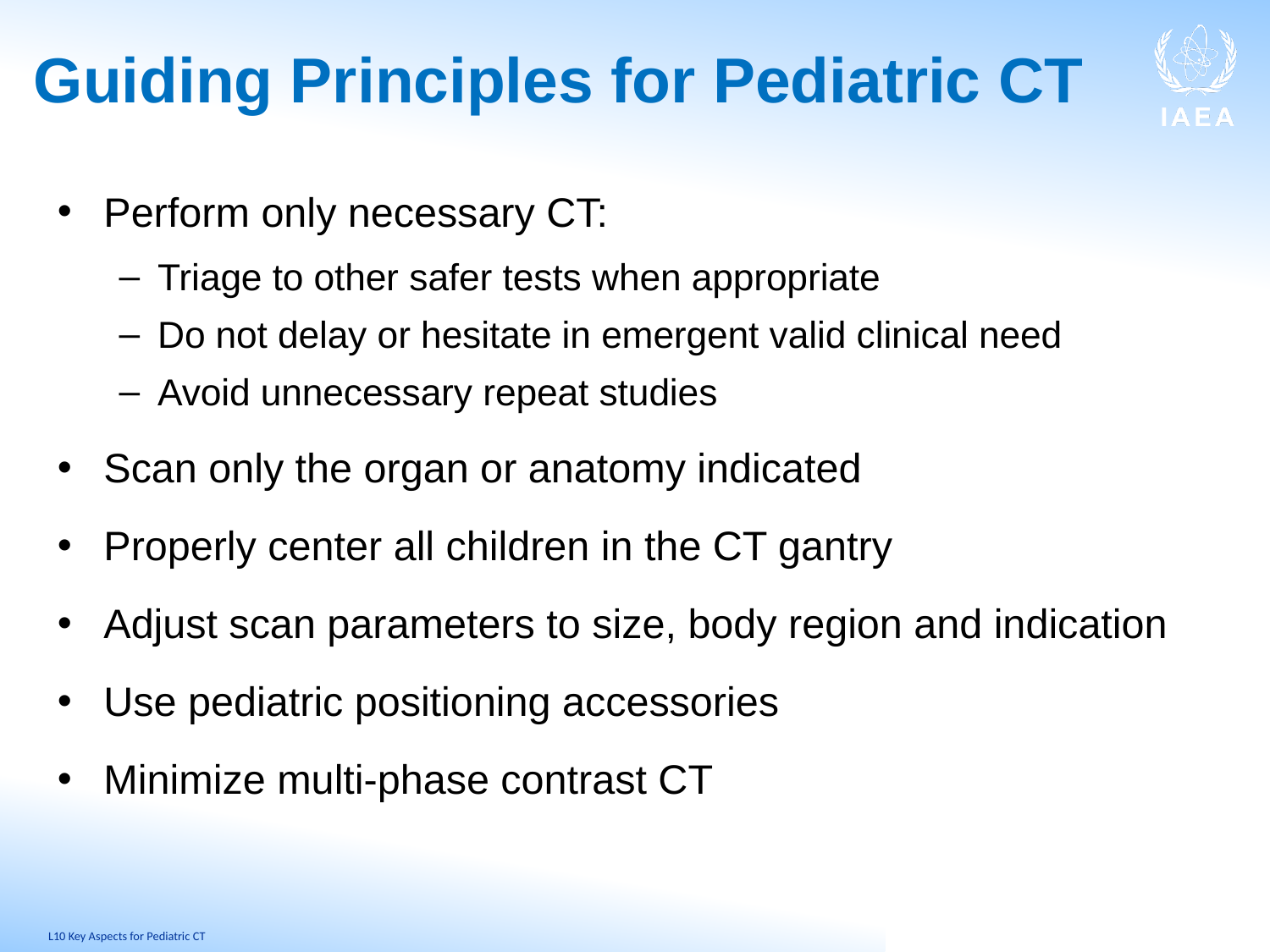

# Guiding Principles for Pediatric CT
Perform only necessary CT:
Triage to other safer tests when appropriate
Do not delay or hesitate in emergent valid clinical need
Avoid unnecessary repeat studies
Scan only the organ or anatomy indicated
Properly center all children in the CT gantry
Adjust scan parameters to size, body region and indication
Use pediatric positioning accessories
Minimize multi-phase contrast CT